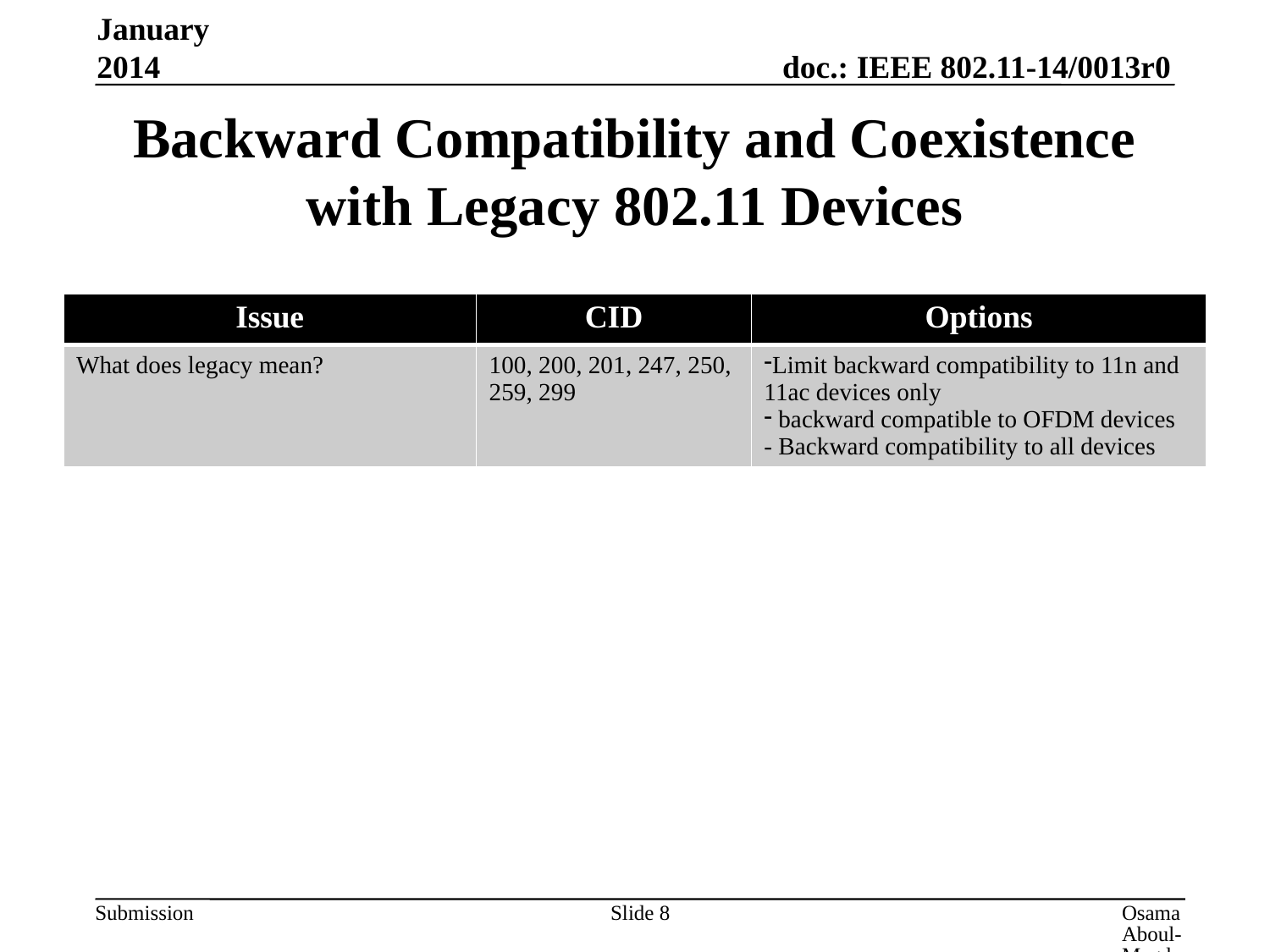

January 2014
# Backward Compatibility and Coexistence with Legacy 802.11 Devices
| Issue | CID | Options |
| --- | --- | --- |
| What does legacy mean? | 100, 200, 201, 247, 250, 259, 299 | Limit backward compatibility to 11n and 11ac devices only backward compatible to OFDM devices - Backward compatibility to all devices |
Slide 8
Osama Aboul-Magd, Huawei Technologies